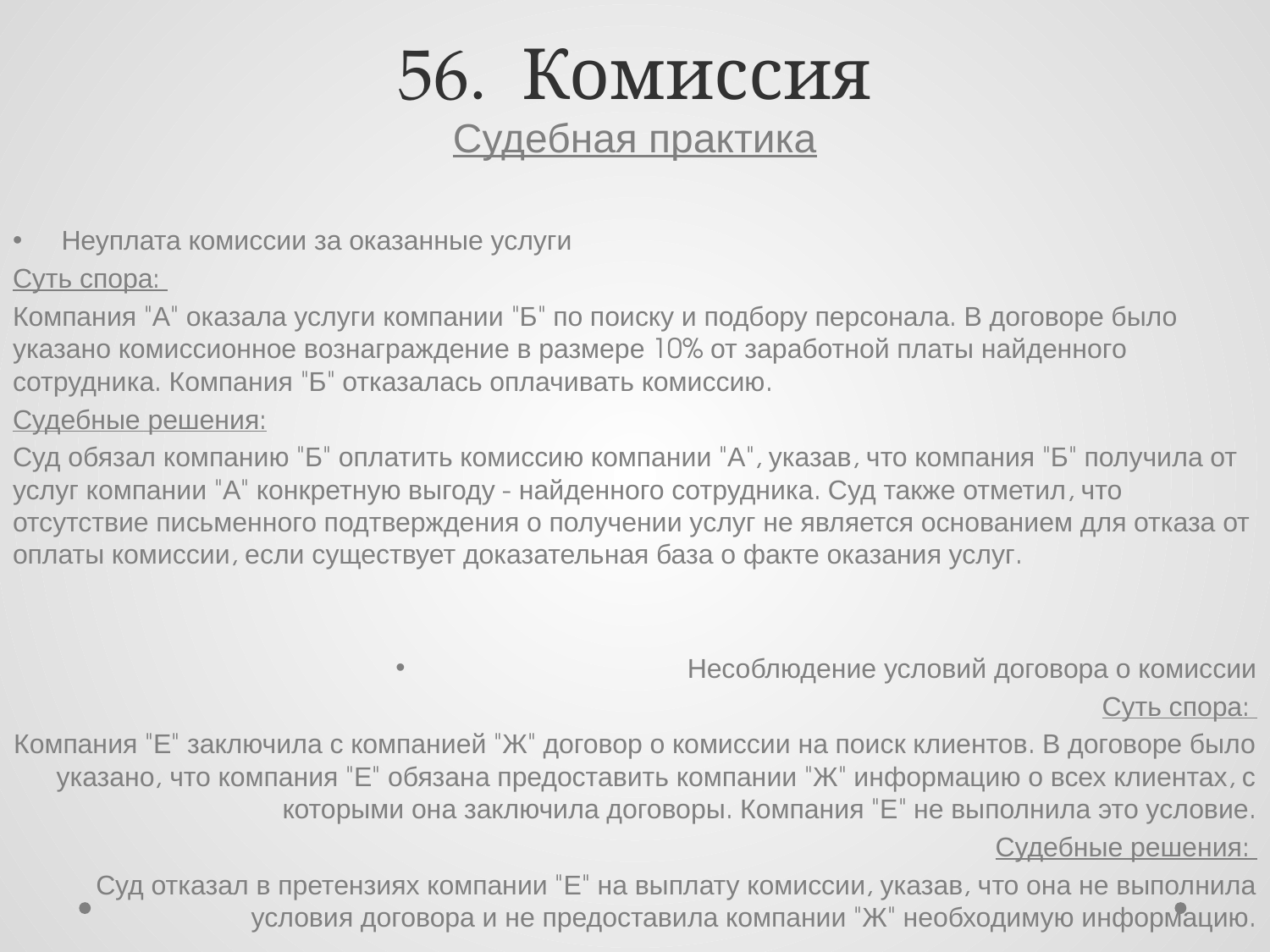

# 56.  Комиссия
Судебная практика

Неуплата комиссии за оказанные услуги
Суть спора:
Компания "А" оказала услуги компании "Б" по поиску и подбору персонала. В договоре было указано комиссионное вознаграждение в размере 10% от заработной платы найденного сотрудника. Компания "Б" отказалась оплачивать комиссию.
Судебные решения:
Суд обязал компанию "Б" оплатить комиссию компании "А", указав, что компания "Б" получила от услуг компании "А" конкретную выгоду - найденного сотрудника. Суд также отметил, что отсутствие письменного подтверждения о получении услуг не является основанием для отказа от оплаты комиссии, если существует доказательная база о факте оказания услуг.

Несоблюдение условий договора о комиссии
Суть спора:
Компания "Е" заключила с компанией "Ж" договор о комиссии на поиск клиентов. В договоре было указано, что компания "Е" обязана предоставить компании "Ж" информацию о всех клиентах, с которыми она заключила договоры. Компания "Е" не выполнила это условие.
Судебные решения:
Суд отказал в претензиях компании "Е" на выплату комиссии, указав, что она не выполнила условия договора и не предоставила компании "Ж" необходимую информацию.